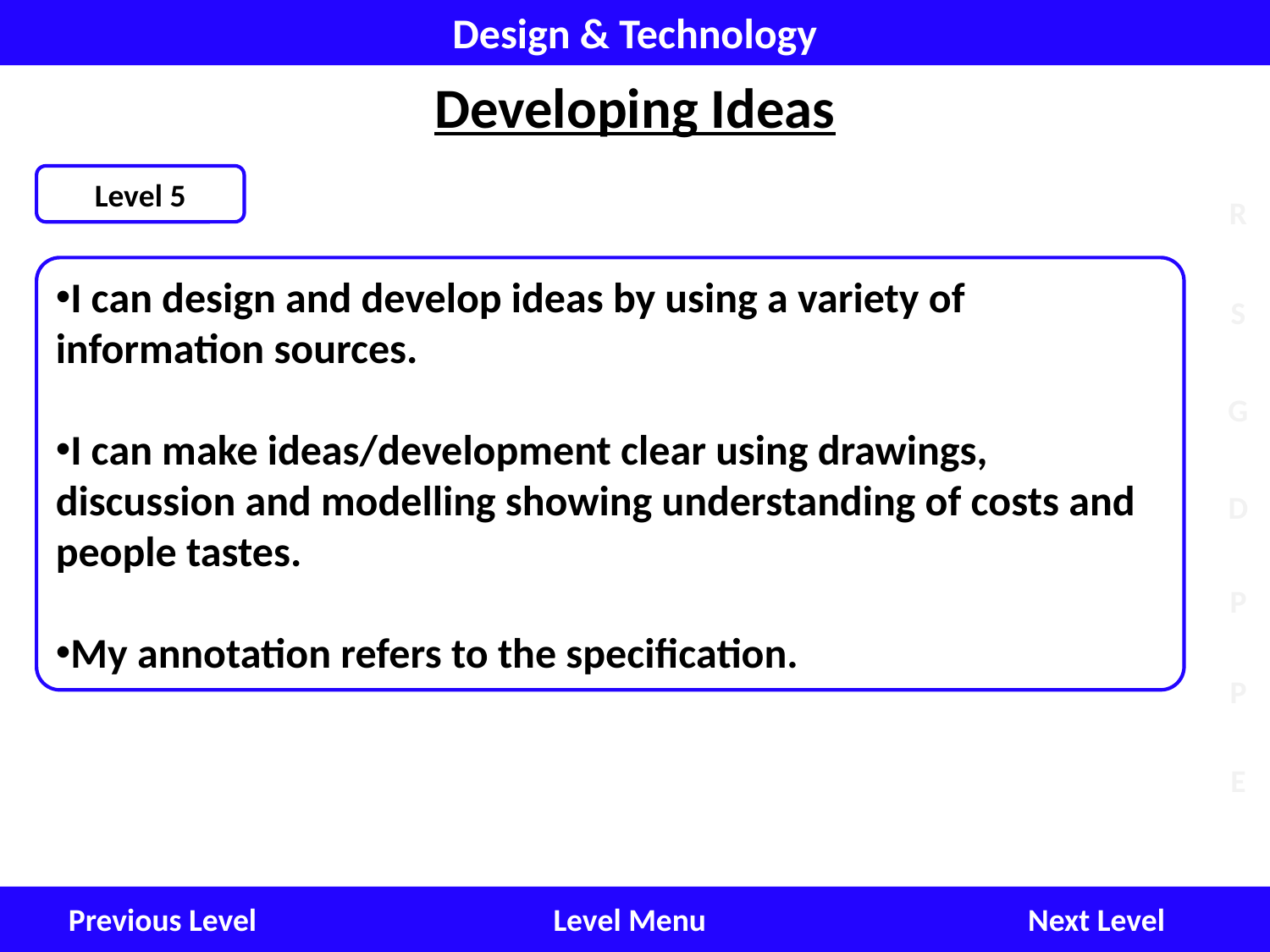

Design & Technology
Developing Ideas
Level 5
I can design and develop ideas by using a variety of information sources.

I can make ideas/development clear using drawings, discussion and modelling showing understanding of costs and people tastes.

My annotation refers to the specification.

Next Level
Level Menu
Previous Level